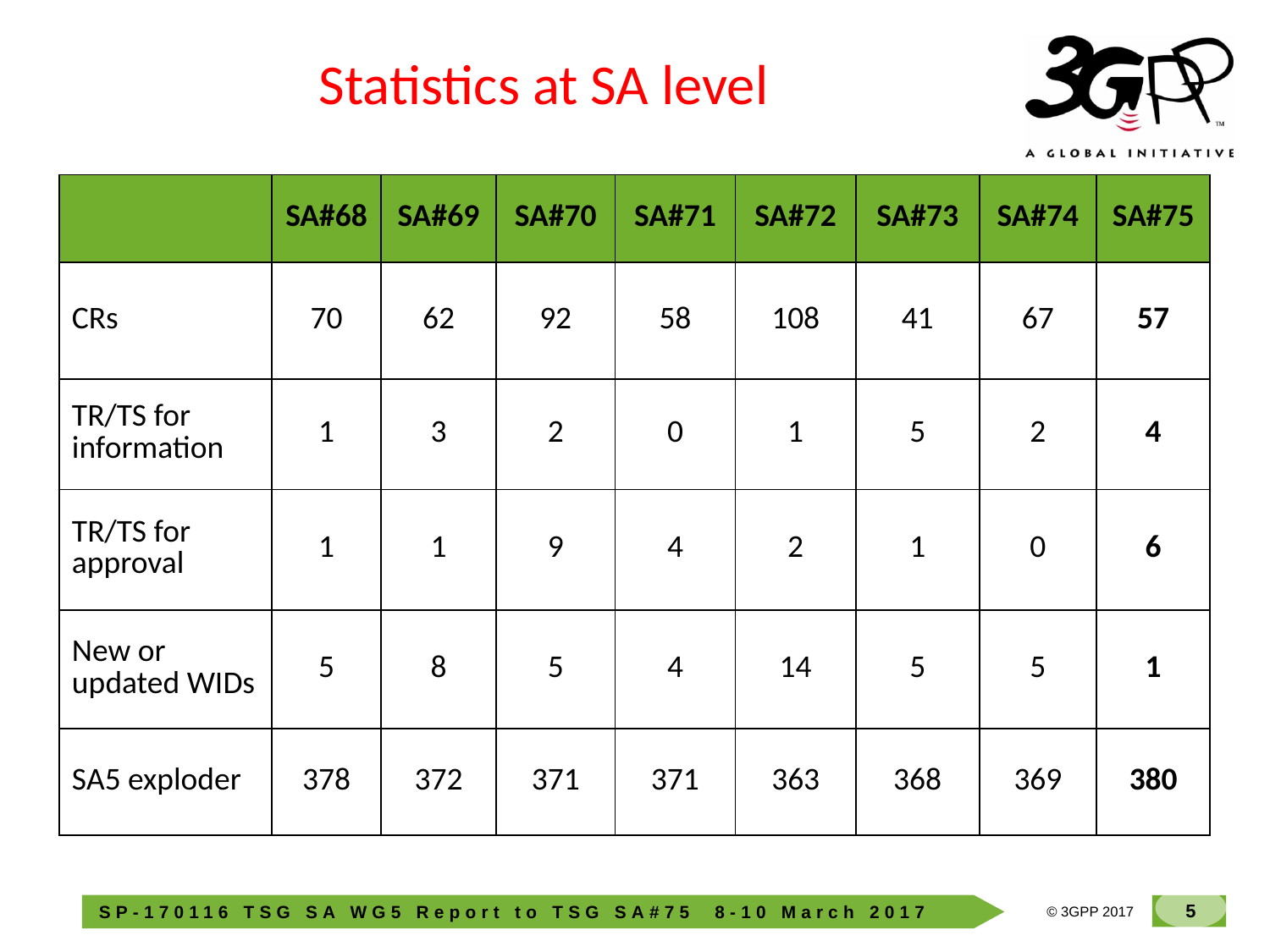

Statistics at SA level
|  | SA#68 | SA#69 | SA#70 | SA#71 | SA#72 | SA#73 | SA#74 | SA#75 |
| --- | --- | --- | --- | --- | --- | --- | --- | --- |
| CRs | 70 | 62 | 92 | 58 | 108 | 41 | 67 | 57 |
| TR/TS for information | 1 | 3 | 2 | 0 | 1 | 5 | 2 | 4 |
| TR/TS for approval | 1 | 1 | 9 | 4 | 2 | 1 | 0 | 6 |
| New or updated WIDs | 5 | 8 | 5 | 4 | 14 | 5 | 5 | 1 |
| SA5 exploder | 378 | 372 | 371 | 371 | 363 | 368 | 369 | 380 |